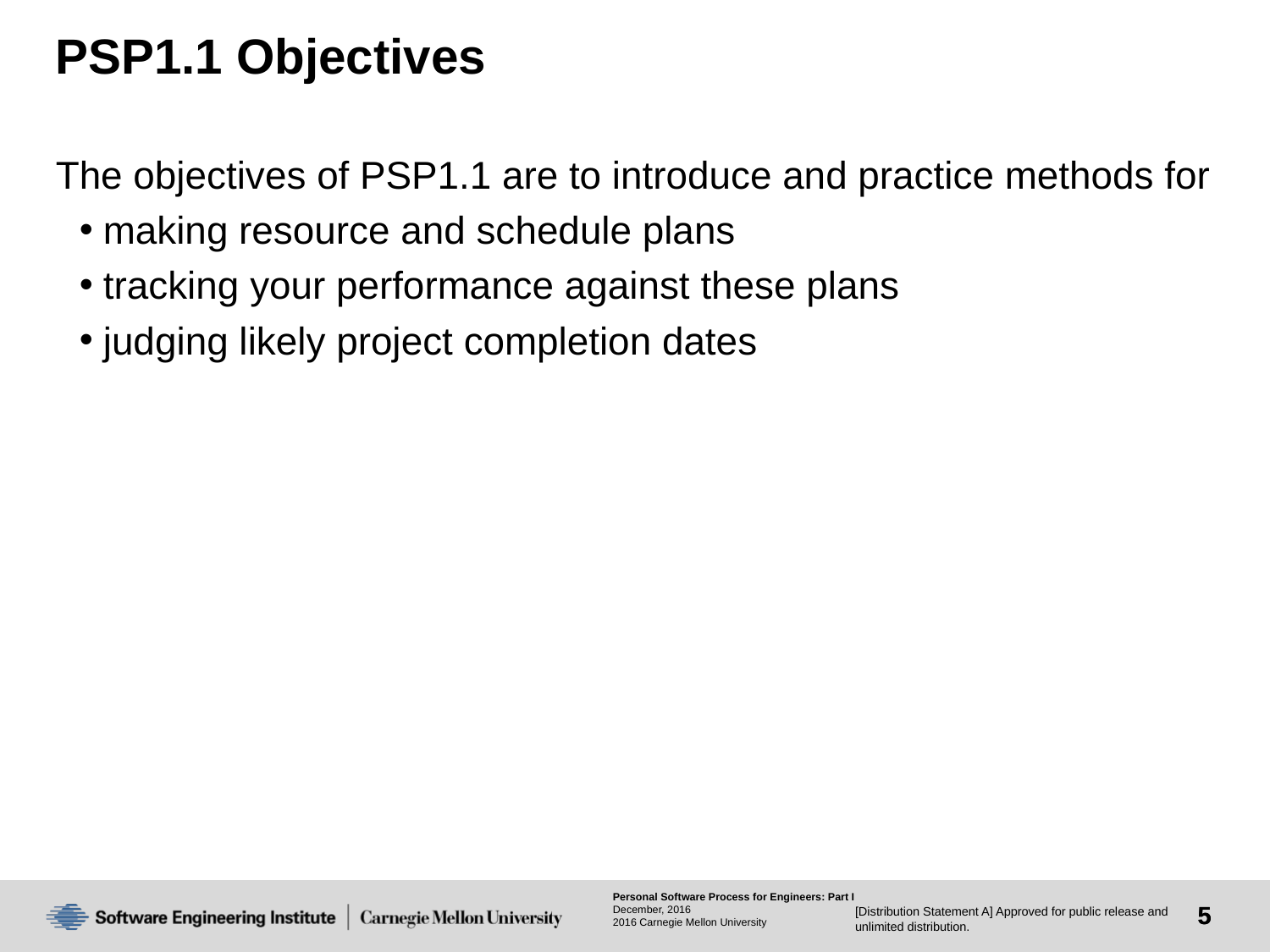

# PSP1.1 Objectives
The objectives of PSP1.1 are to introduce and practice methods for
making resource and schedule plans
tracking your performance against these plans
judging likely project completion dates